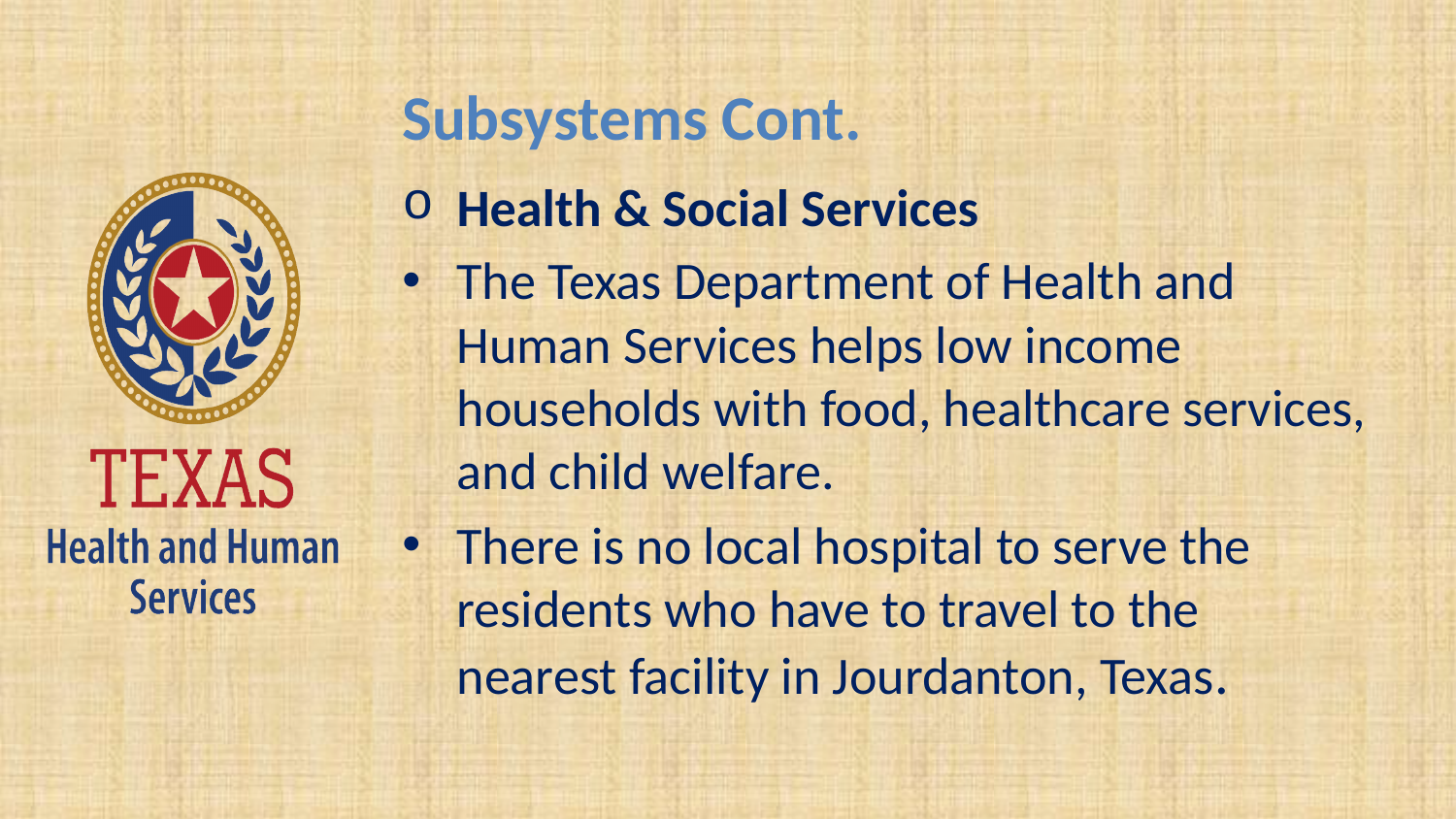

# Subsystems Cont.

Health & Social Services
The Texas Department of Health and Human Services helps low income households with food, healthcare services, and child welfare.
There is no local hospital to serve the residents who have to travel to the nearest facility in Jourdanton, Texas.